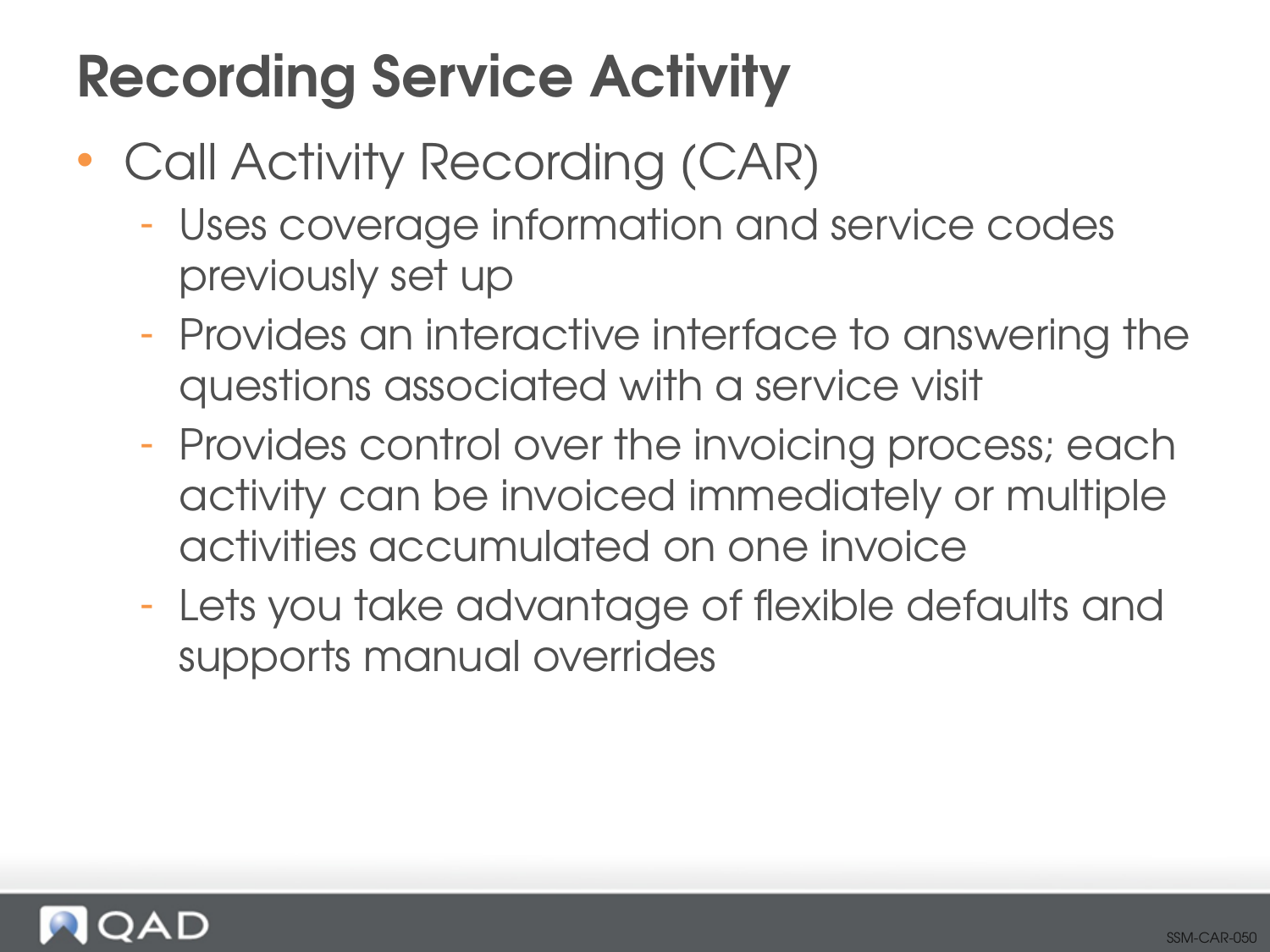

# Recording Service Activity
Call Activity Recording (CAR)
Uses coverage information and service codes previously set up
Provides an interactive interface to answering the questions associated with a service visit
Provides control over the invoicing process; each activity can be invoiced immediately or multiple activities accumulated on one invoice
Lets you take advantage of flexible defaults and supports manual overrides

SSM-CAR-050